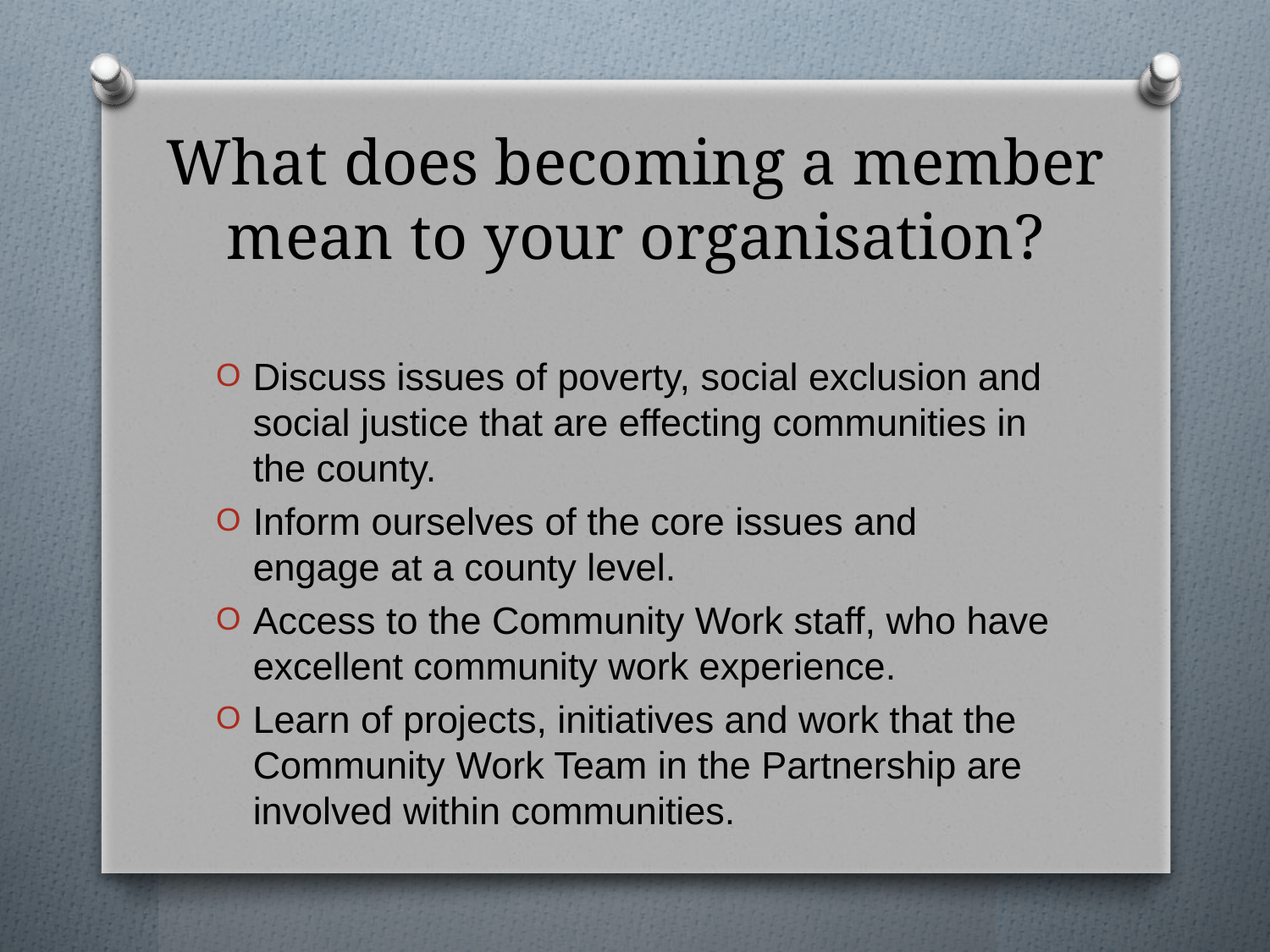

# What does becoming a member mean to your organisation?
Discuss issues of poverty, social exclusion and social justice that are effecting communities in the county.
Inform ourselves of the core issues and engage at a county level.
Access to the Community Work staff, who have excellent community work experience.
Learn of projects, initiatives and work that the Community Work Team in the Partnership are involved within communities.